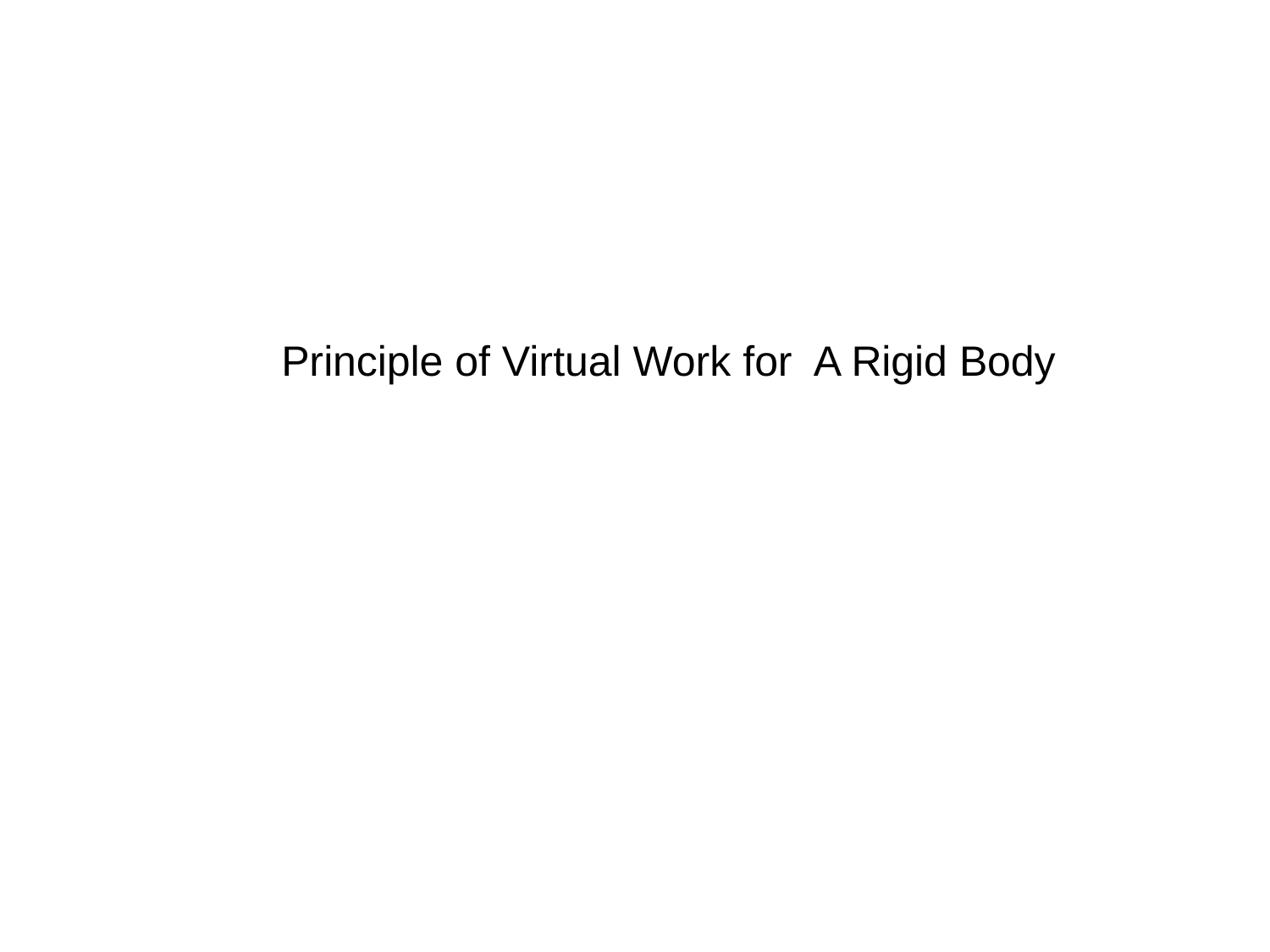

Principle of Virtual Work for  A Rigid Body